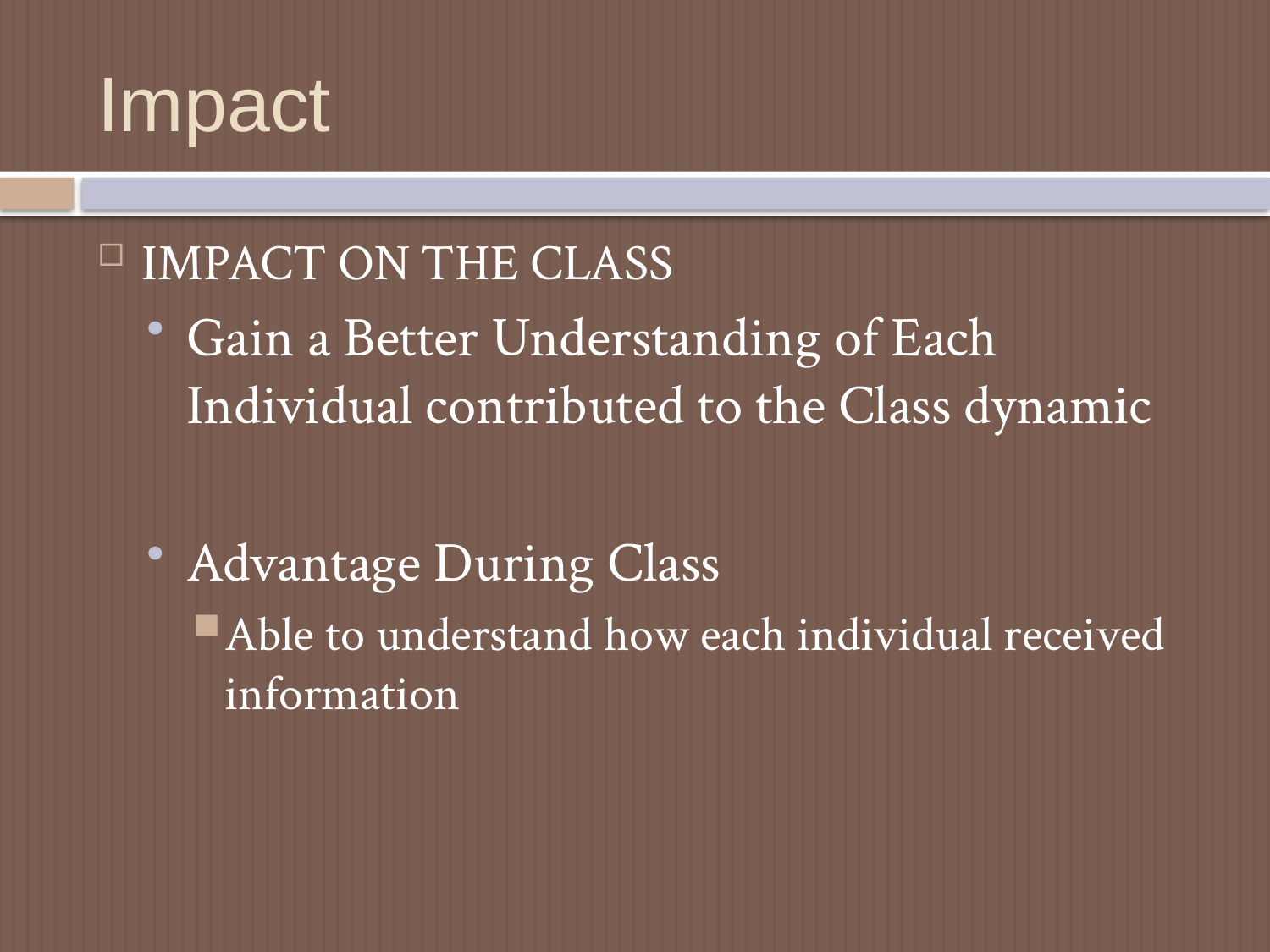

# Impact
IMPACT ON THE CLASS
Gain a Better Understanding of Each Individual contributed to the Class dynamic

Advantage During Class
Able to understand how each individual received information